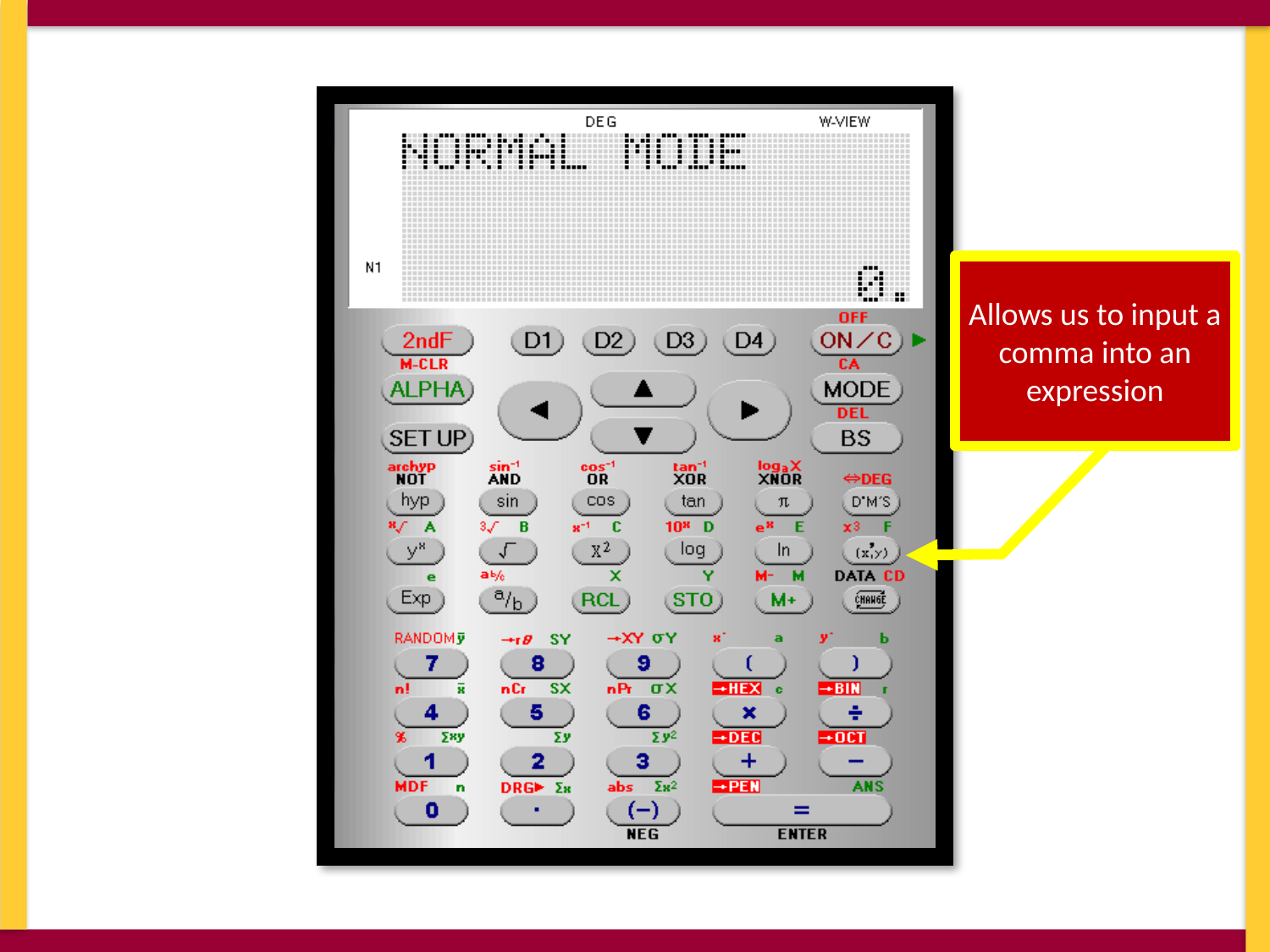

Allows us to input a comma into an expression